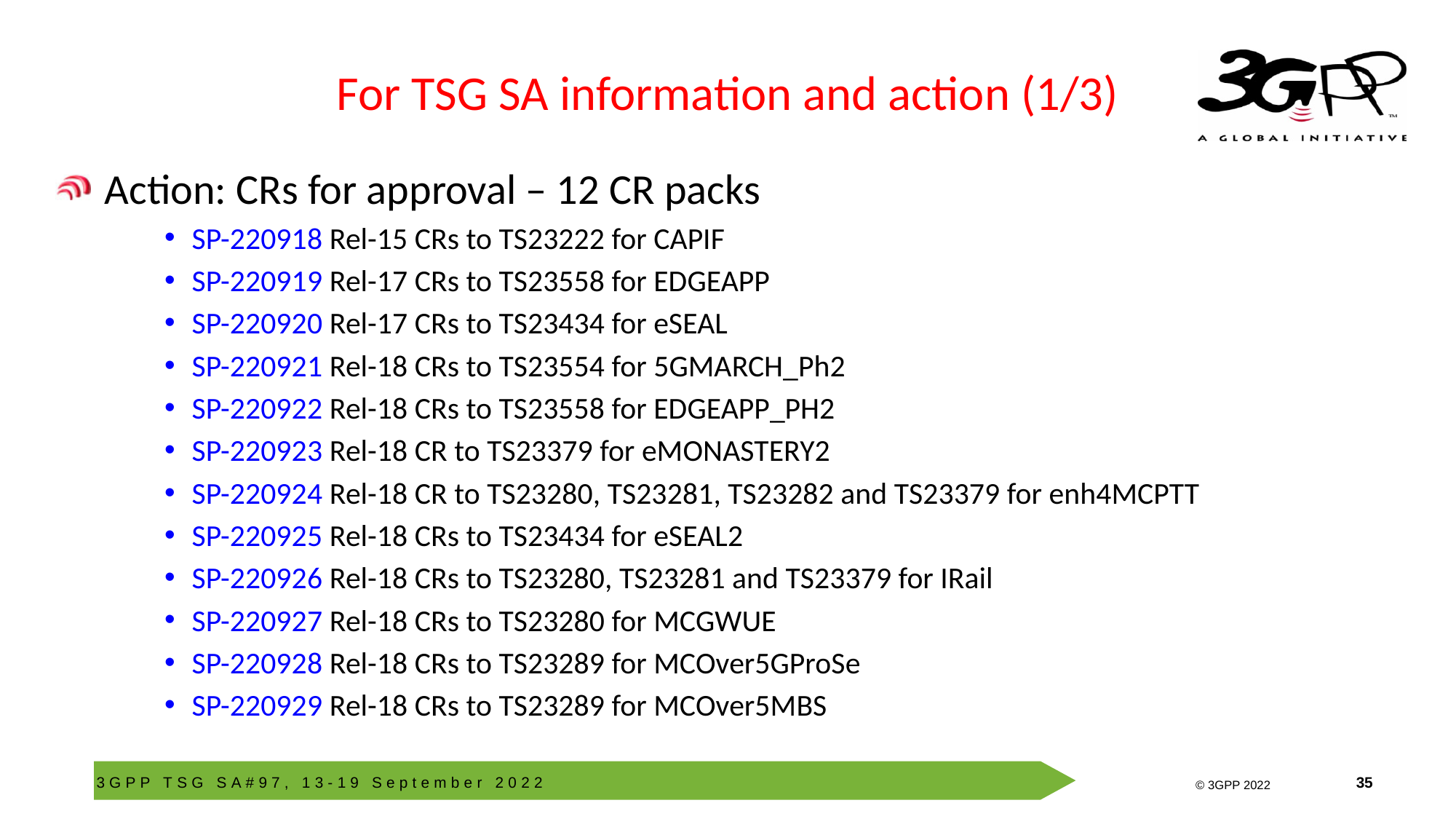

# For TSG SA information and action (1/3)
 Action: CRs for approval – 12 CR packs
SP-220918 Rel-15 CRs to TS23222 for CAPIF
SP-220919 Rel-17 CRs to TS23558 for EDGEAPP
SP-220920 Rel-17 CRs to TS23434 for eSEAL
SP-220921 Rel-18 CRs to TS23554 for 5GMARCH_Ph2
SP-220922 Rel-18 CRs to TS23558 for EDGEAPP_PH2
SP-220923 Rel-18 CR to TS23379 for eMONASTERY2
SP-220924 Rel-18 CR to TS23280, TS23281, TS23282 and TS23379 for enh4MCPTT
SP-220925 Rel-18 CRs to TS23434 for eSEAL2
SP-220926 Rel-18 CRs to TS23280, TS23281 and TS23379 for IRail
SP-220927 Rel-18 CRs to TS23280 for MCGWUE
SP-220928 Rel-18 CRs to TS23289 for MCOver5GProSe
SP-220929 Rel-18 CRs to TS23289 for MCOver5MBS